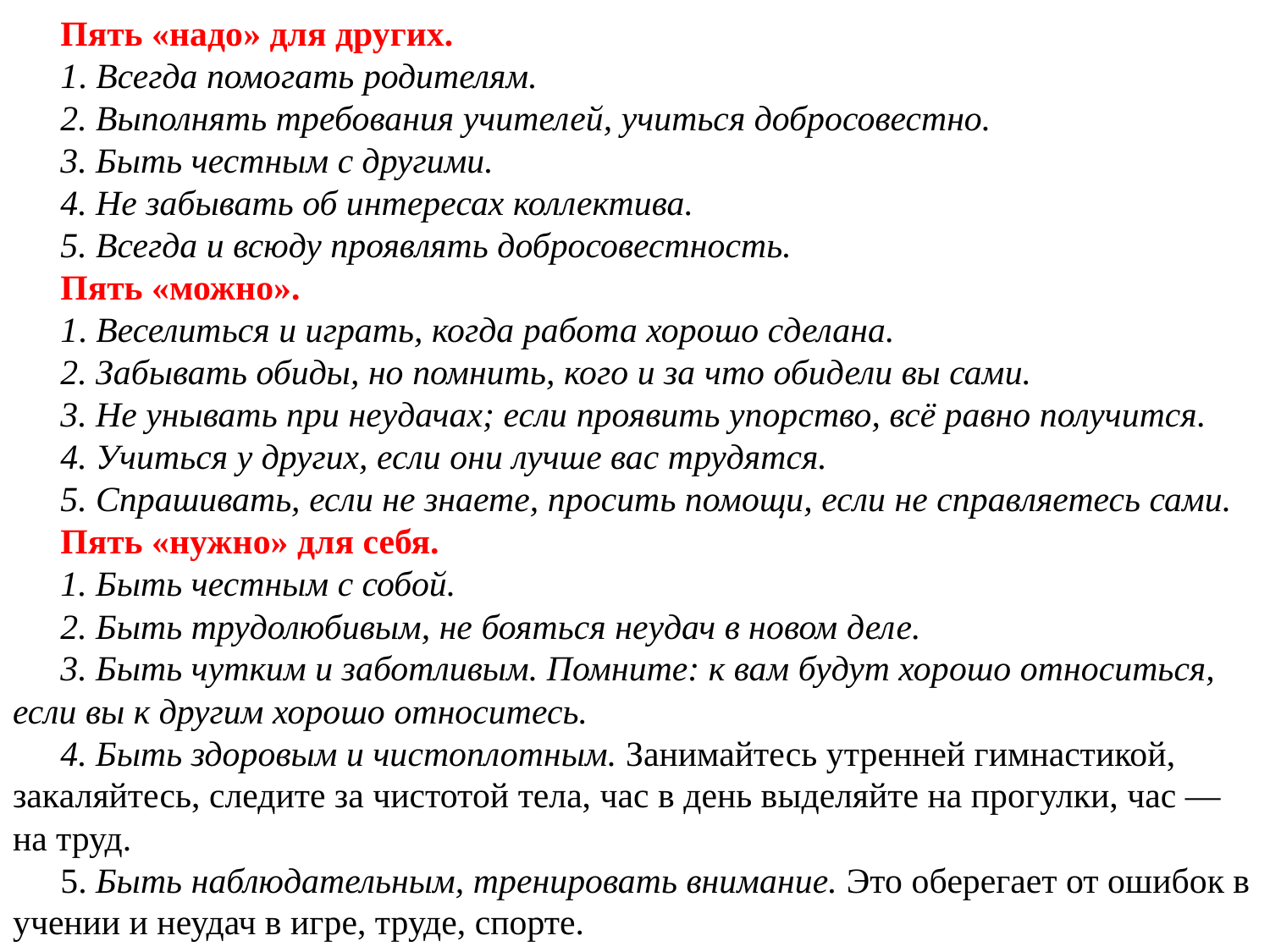

Пять «надо» для других.
1. Всегда помогать родителям.
2. Выполнять требования учителей, учиться добросовестно.
3. Быть честным с другими.
4. Не забывать об интересах коллектива.
5. Всегда и всюду проявлять добросовестность.
Пять «можно».
1. Веселиться и играть, когда работа хорошо сделана.
2. Забывать обиды, но помнить, кого и за что обидели вы сами.
3. Не унывать при неудачах; если проявить упорство, всё равно получится.
4. Учиться у других, если они лучше вас трудятся.
5. Спрашивать, если не знаете, просить помощи, если не справляетесь сами.
Пять «нужно» для себя.
1. Быть честным с собой.
2. Быть трудолюбивым, не бояться неудач в новом деле.
3. Быть чутким и заботливым. Помните: к вам будут хорошо относиться, если вы к другим хорошо относитесь.
4. Быть здоровым и чистоплотным. Занимайтесь утренней гимнастикой, закаляйтесь, следите за чистотой тела, час в день выделяйте на прогулки, час — на труд.
5. Быть наблюдательным, тренировать внимание. Это оберегает от ошибок в учении и неудач в игре, труде, спорте.